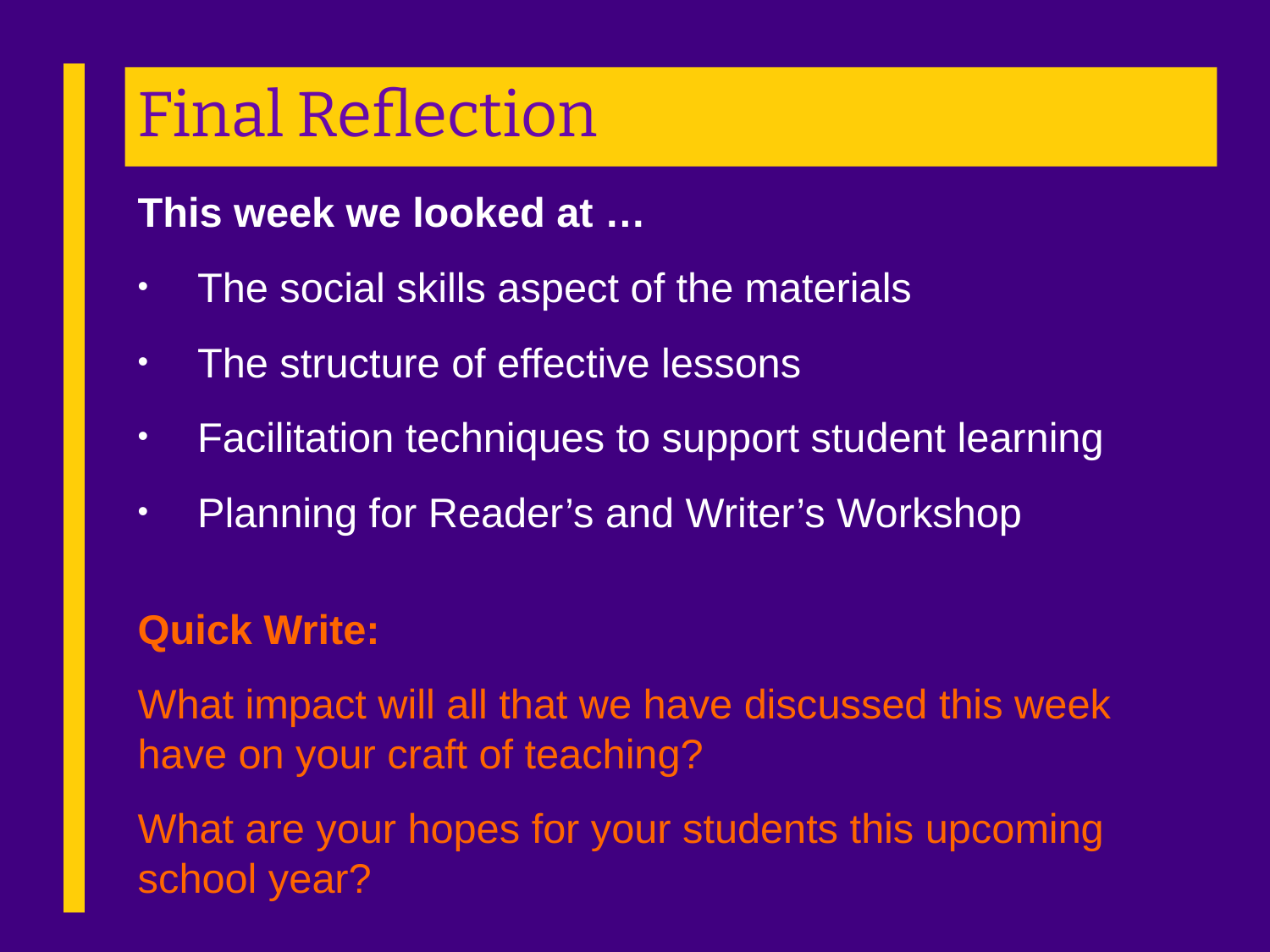

# Final Reflection
This week we looked at …
The social skills aspect of the materials
The structure of effective lessons
Facilitation techniques to support student learning
Planning for Reader’s and Writer’s Workshop

Quick Write:
What impact will all that we have discussed this week have on your craft of teaching?
What are your hopes for your students this upcoming school year?